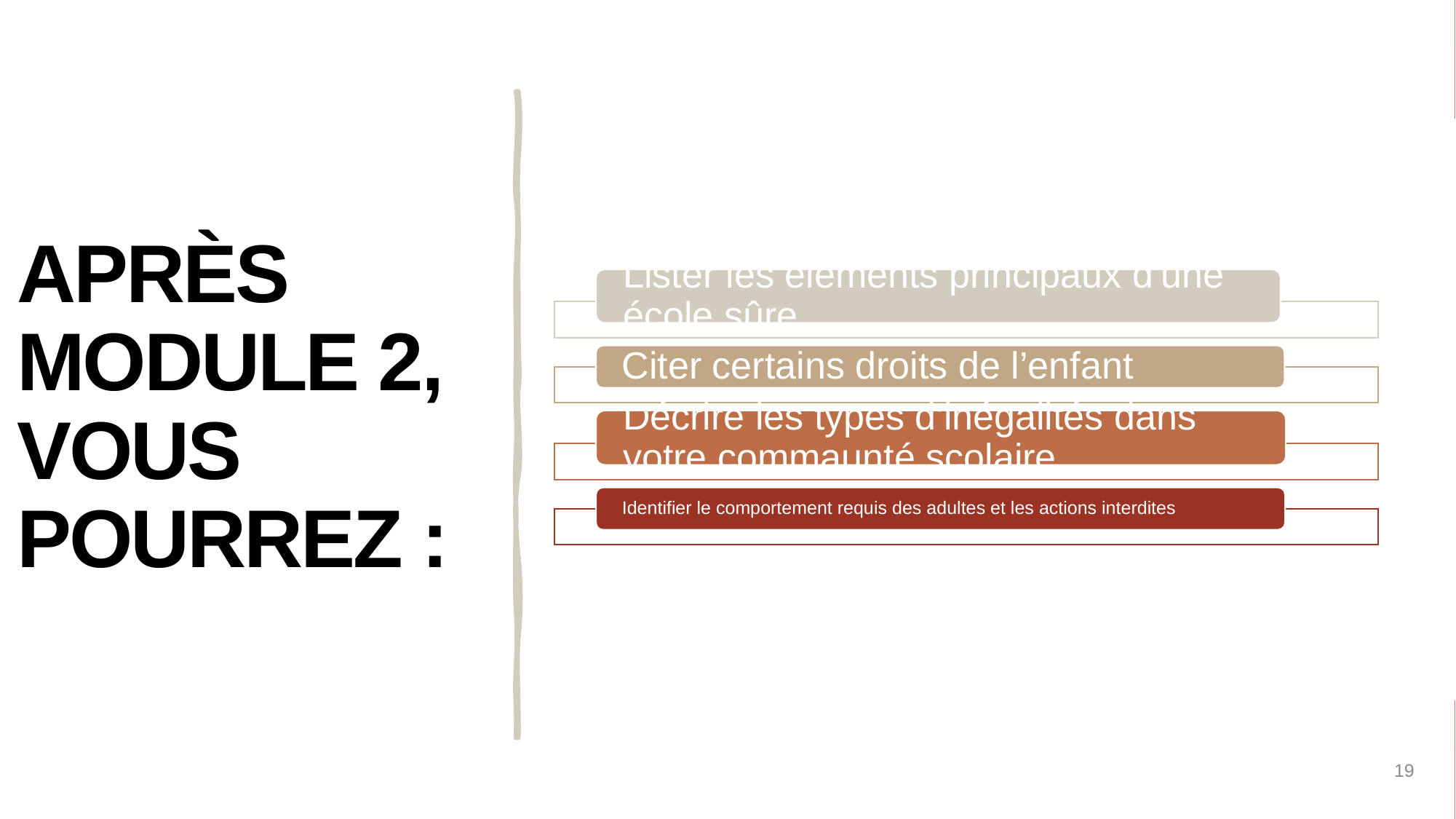

Lister les éléments principaux d'une école sûre
Citer certains droits de l’enfant
Décrire les types d'inégalités dans votre commaunté scolaire
Identifier le comportement requis des adultes et les actions interdites
# Après module 2, vous pourrez :

19